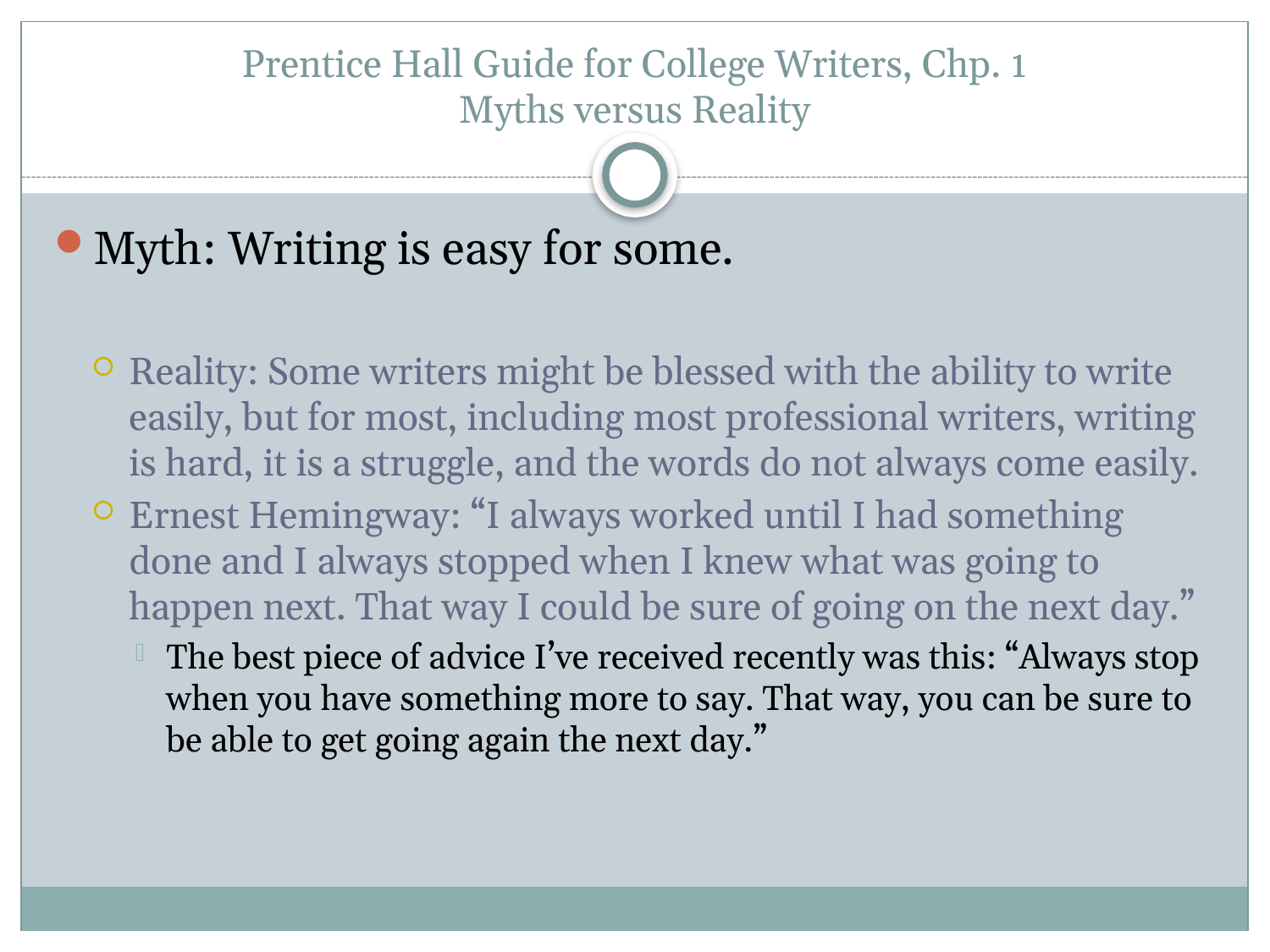

# Prentice Hall Guide for College Writers, Chp. 1 Myths versus Reality
Myth: Writing is easy for some.

Reality: Some writers might be blessed with the ability to write easily, but for most, including most professional writers, writing is hard, it is a struggle, and the words do not always come easily.
Ernest Hemingway: “I always worked until I had something done and I always stopped when I knew what was going to happen next. That way I could be sure of going on the next day.”
The best piece of advice I’ve received recently was this: “Always stop when you have something more to say. That way, you can be sure to be able to get going again the next day.”